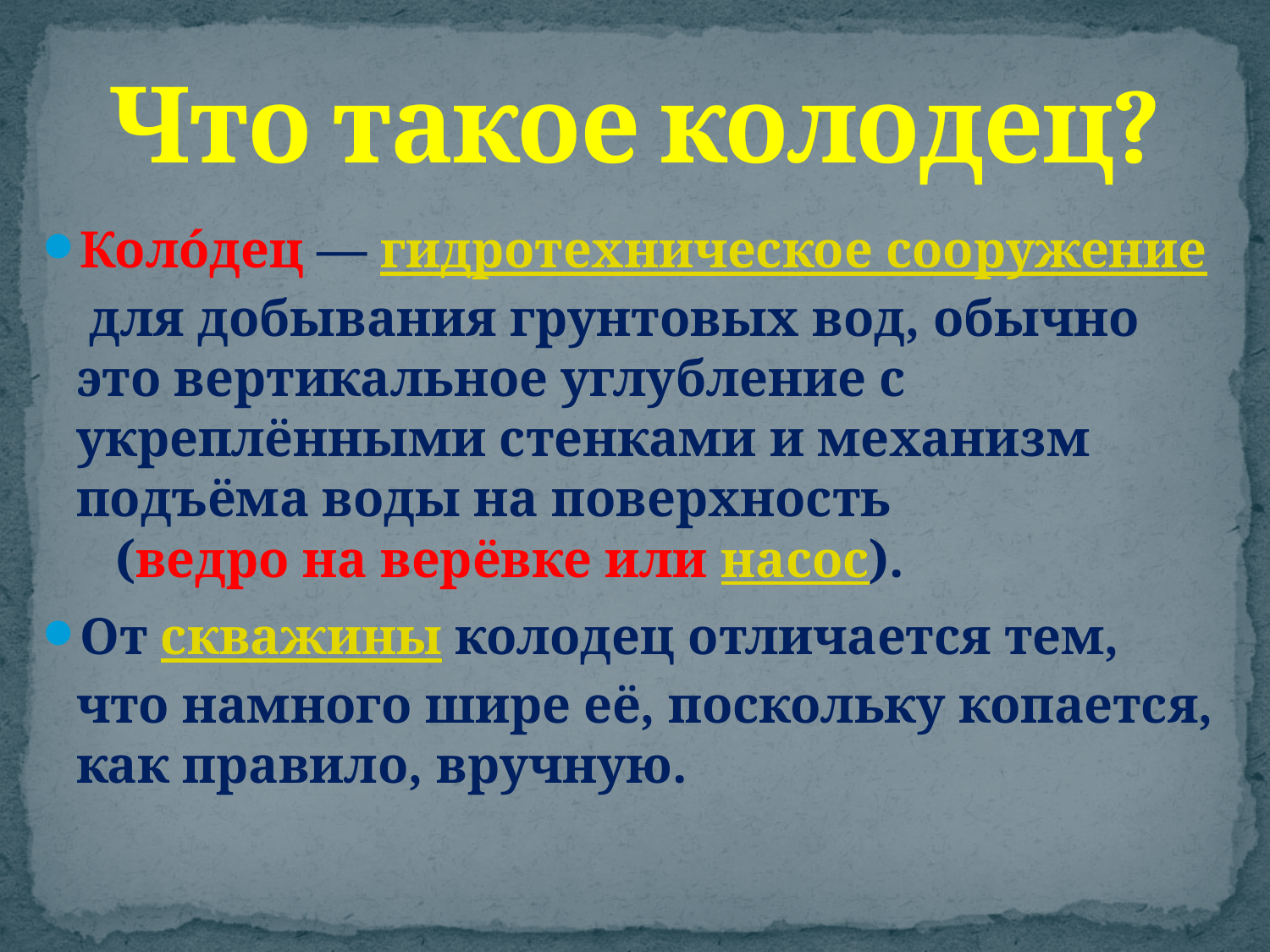

# Что такое колодец?
Коло́дец — гидротехническое сооружение для добывания грунтовых вод, обычно это вертикальное углубление с укреплёнными стенками и механизм подъёма воды на поверхность                            (ведро на верёвке или насос).
От скважины колодец отличается тем, что намного шире её, поскольку копается, как правило, вручную.